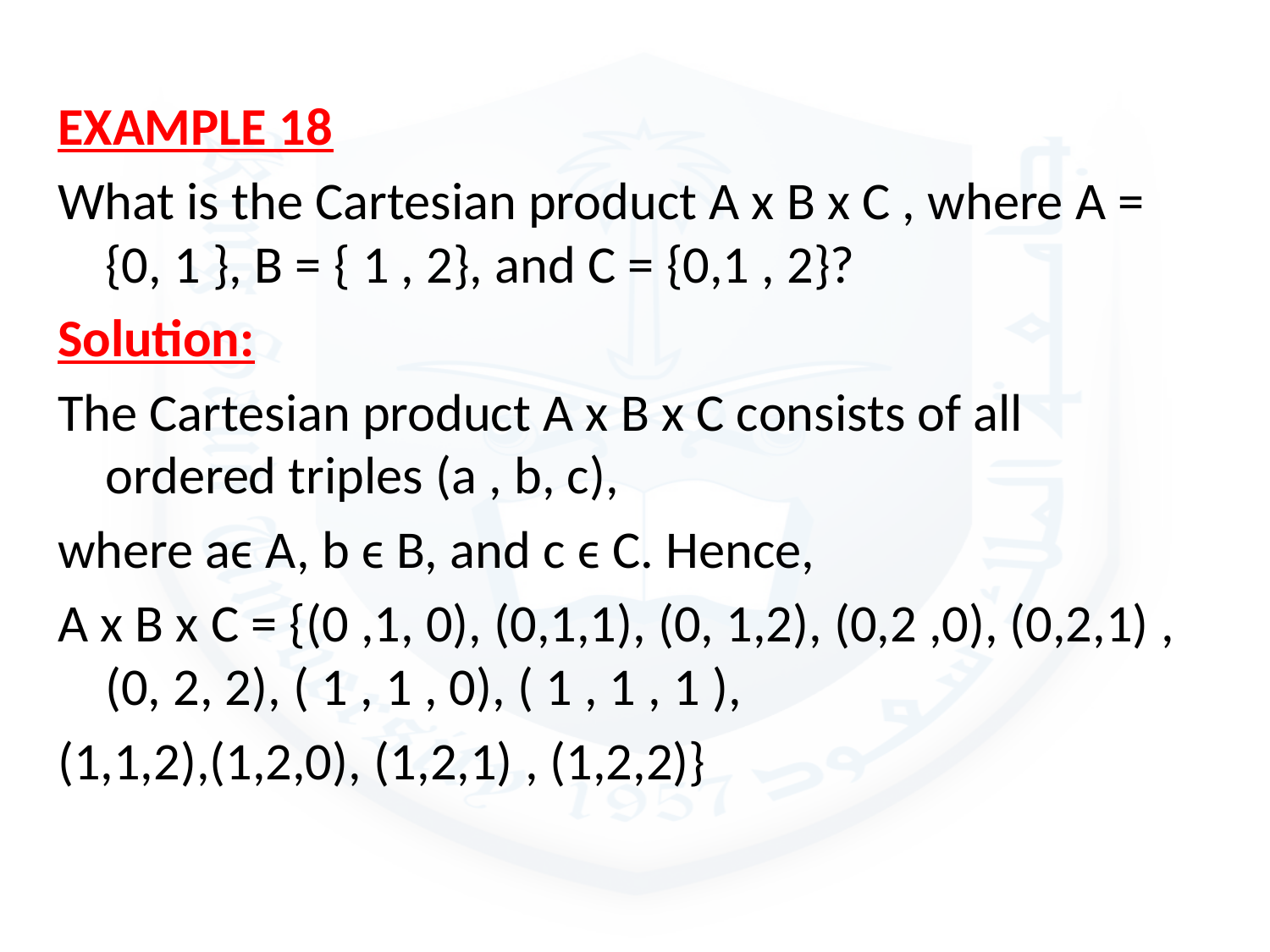

EXAMPLE 18
What is the Cartesian product A x B x C , where A = {0, 1 }, B = { 1 , 2}, and C = {0,1 , 2}?
Solution:
The Cartesian product A x B x C consists of all ordered triples (a , b, c),
where aϵ A, b ϵ B, and c ϵ C. Hence,
A x B x C = {(0 ,1, 0), (0,1,1), (0, 1,2), (0,2 ,0), (0,2,1) , (0, 2, 2), ( 1 , 1 , 0), ( 1 , 1 , 1 ),
(1,1,2),(1,2,0), (1,2,1) , (1,2,2)}